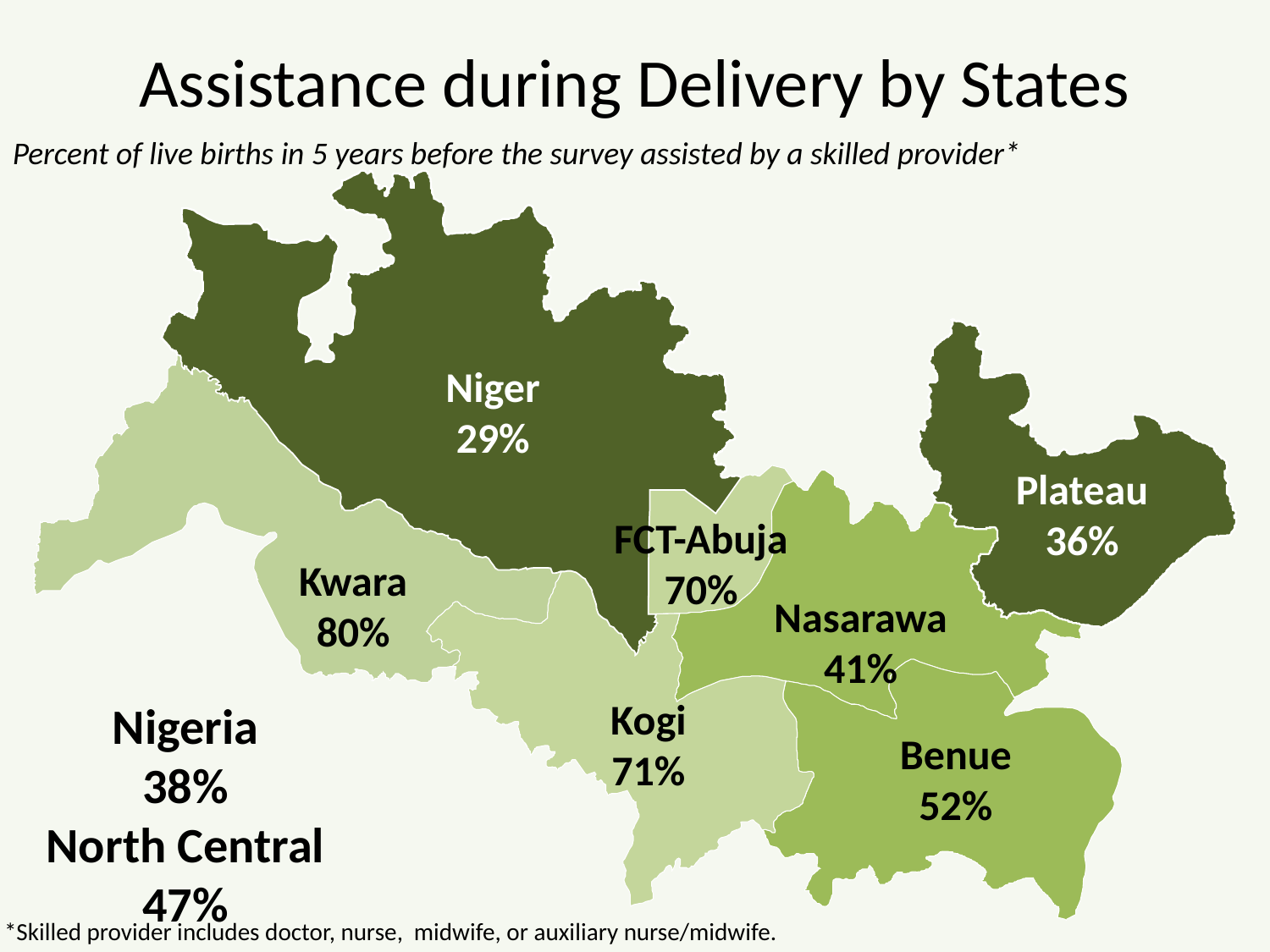

# Assistance during Delivery by States
Percent of live births in 5 years before the survey assisted by a skilled provider*

Niger
29%
Plateau
36%
FCT-Abuja
70%
Kwara
80%
Nasarawa
41%
Kogi
71%
Nigeria
38%
North Central
47%
Benue
52%
*Skilled provider includes doctor, nurse,  midwife, or auxiliary nurse/midwife.